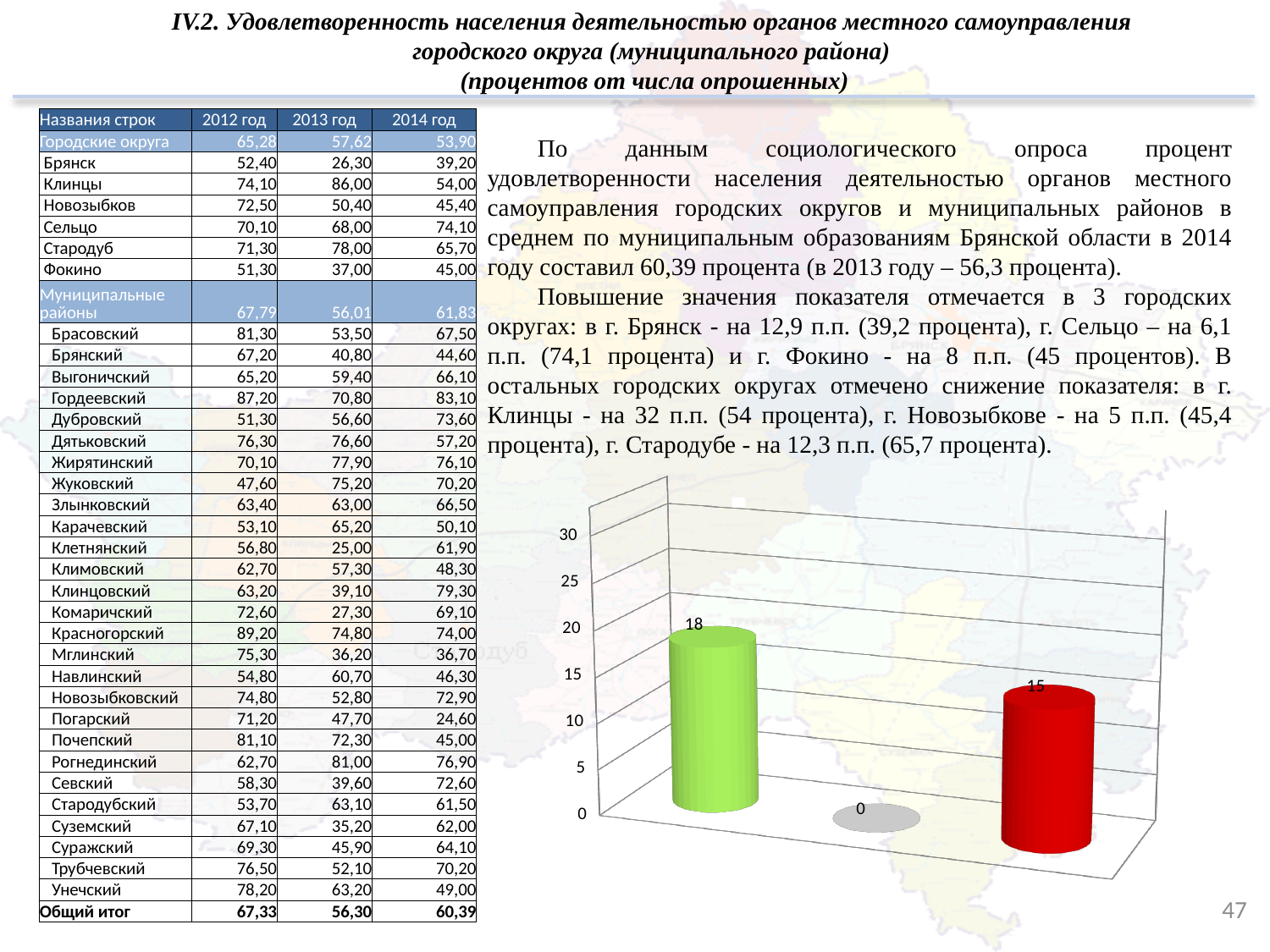

IV.2. Удовлетворенность населения деятельностью органов местного самоуправления
городского округа (муниципального района)
(процентов от числа опрошенных)
| Названия строк | 2012 год | 2013 год | 2014 год |
| --- | --- | --- | --- |
| Городские округа | 65,28 | 57,62 | 53,90 |
| Брянск | 52,40 | 26,30 | 39,20 |
| Клинцы | 74,10 | 86,00 | 54,00 |
| Новозыбков | 72,50 | 50,40 | 45,40 |
| Сельцо | 70,10 | 68,00 | 74,10 |
| Стародуб | 71,30 | 78,00 | 65,70 |
| Фокино | 51,30 | 37,00 | 45,00 |
| Муниципальные районы | 67,79 | 56,01 | 61,83 |
| Брасовский | 81,30 | 53,50 | 67,50 |
| Брянский | 67,20 | 40,80 | 44,60 |
| Выгоничский | 65,20 | 59,40 | 66,10 |
| Гордеевский | 87,20 | 70,80 | 83,10 |
| Дубровский | 51,30 | 56,60 | 73,60 |
| Дятьковский | 76,30 | 76,60 | 57,20 |
| Жирятинский | 70,10 | 77,90 | 76,10 |
| Жуковский | 47,60 | 75,20 | 70,20 |
| Злынковский | 63,40 | 63,00 | 66,50 |
| Карачевский | 53,10 | 65,20 | 50,10 |
| Клетнянский | 56,80 | 25,00 | 61,90 |
| Климовский | 62,70 | 57,30 | 48,30 |
| Клинцовский | 63,20 | 39,10 | 79,30 |
| Комаричский | 72,60 | 27,30 | 69,10 |
| Красногорский | 89,20 | 74,80 | 74,00 |
| Мглинский | 75,30 | 36,20 | 36,70 |
| Навлинский | 54,80 | 60,70 | 46,30 |
| Новозыбковский | 74,80 | 52,80 | 72,90 |
| Погарский | 71,20 | 47,70 | 24,60 |
| Почепский | 81,10 | 72,30 | 45,00 |
| Рогнединский | 62,70 | 81,00 | 76,90 |
| Севский | 58,30 | 39,60 | 72,60 |
| Стародубский | 53,70 | 63,10 | 61,50 |
| Суземский | 67,10 | 35,20 | 62,00 |
| Суражский | 69,30 | 45,90 | 64,10 |
| Трубчевский | 76,50 | 52,10 | 70,20 |
| Унечский | 78,20 | 63,20 | 49,00 |
| Общий итог | 67,33 | 56,30 | 60,39 |
По данным социологического опроса процент удовлетворенности населения деятельностью органов местного самоуправления городских округов и муниципальных районов в среднем по муниципальным образованиям Брянской области в 2014 году составил 60,39 процента (в 2013 году – 56,3 процента).
Повышение значения показателя отмечается в 3 городских округах: в г. Брянск - на 12,9 п.п. (39,2 процента), г. Сельцо – на 6,1 п.п. (74,1 процента) и г. Фокино - на 8 п.п. (45 процентов). В остальных городских округах отмечено снижение показателя: в г. Клинцы - на 32 п.п. (54 процента), г. Новозыбкове - на 5 п.п. (45,4 процента), г. Стародубе - на 12,3 п.п. (65,7 процента).

[unsupported chart]

47